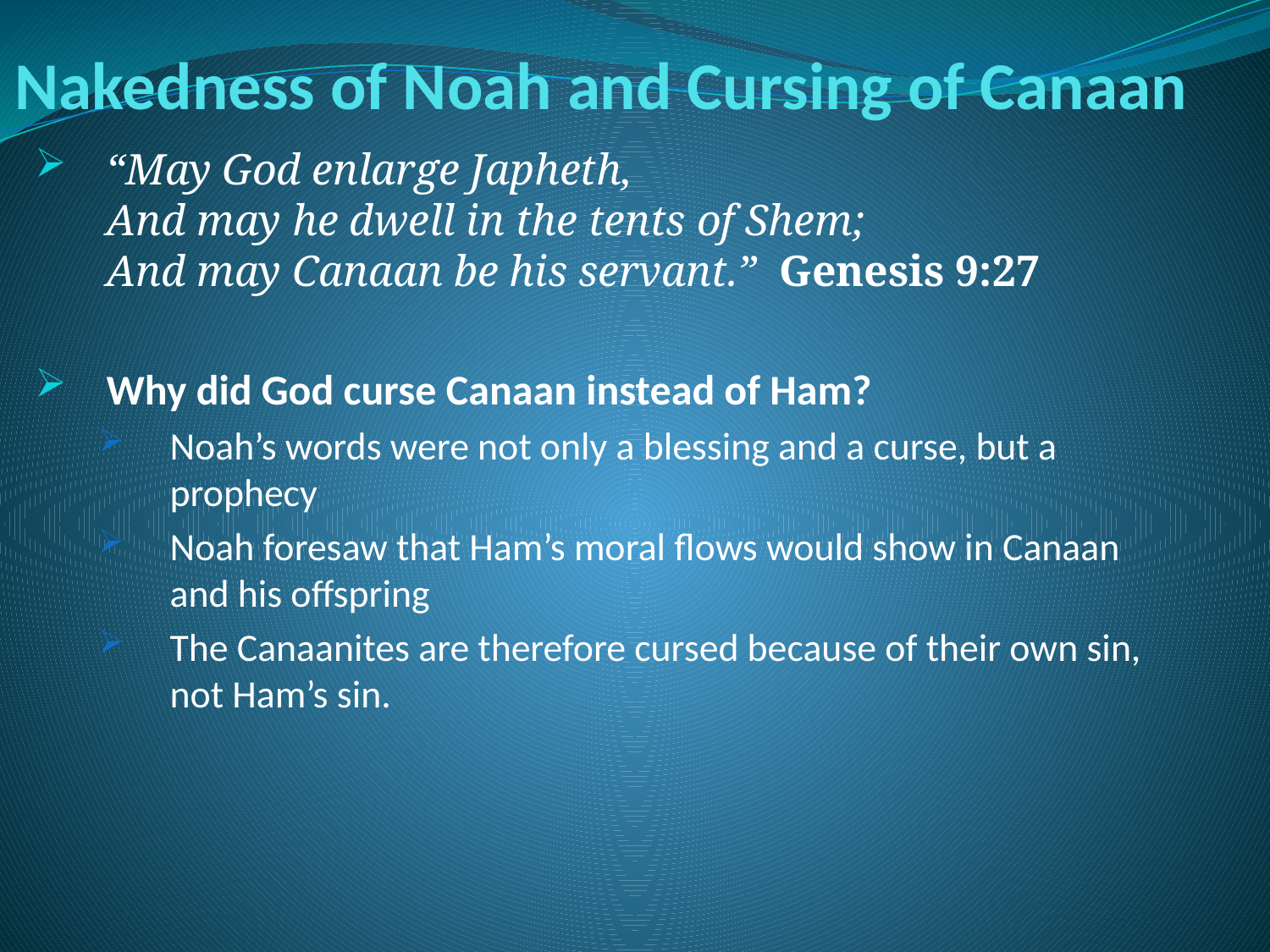

# Nakedness of Noah and Cursing of Canaan ­
“May God enlarge Japheth,
And may he dwell in the tents of Shem;
And may Canaan be his servant.”  Genesis 9:27

Why did God curse Canaan instead of Ham?
Noah’s words were not only a blessing and a curse, but a prophecy
Noah foresaw that Ham’s moral flows would show in Canaan and his offspring
The Canaanites are therefore cursed because of their own sin, not Ham’s sin.